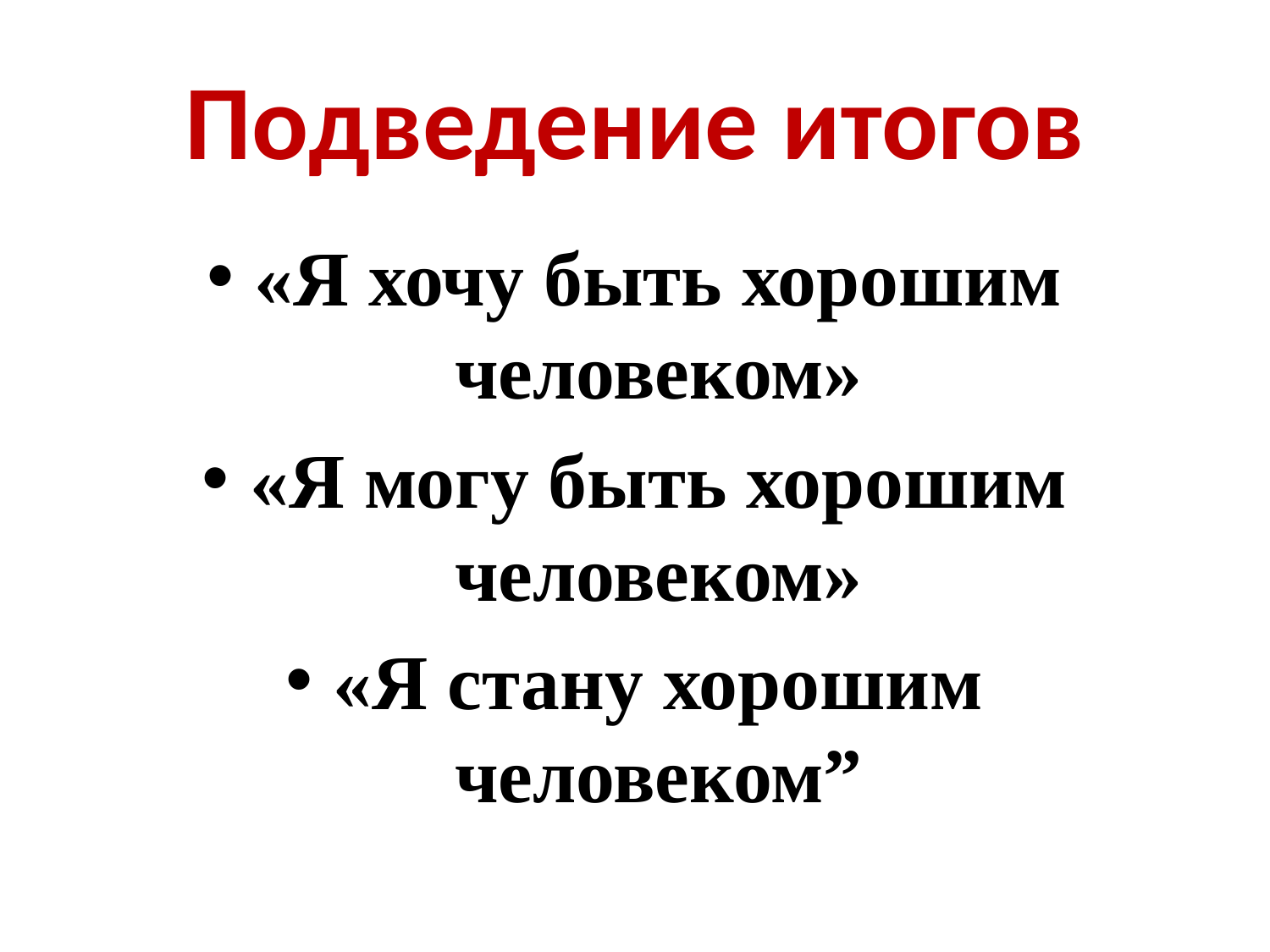

# Подведение итогов
«Я хочу быть хорошим человеком»
«Я могу быть хорошим человеком»
«Я стану хорошим человеком”